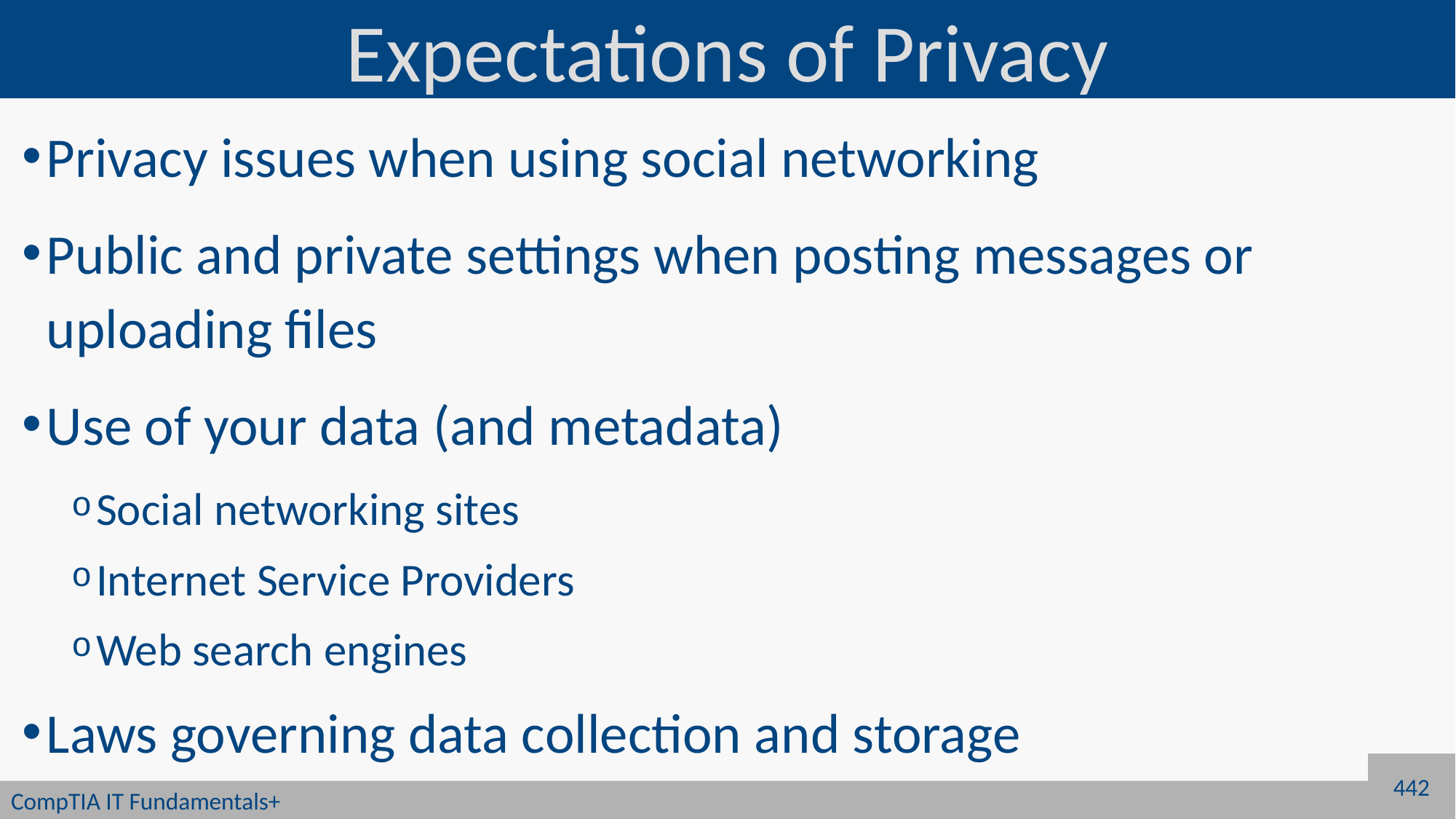

# Expectations of Privacy
Privacy issues when using social networking
Public and private settings when posting messages or uploading files
Use of your data (and metadata)
Social networking sites
Internet Service Providers
Web search engines
Laws governing data collection and storage
442
CompTIA IT Fundamentals+